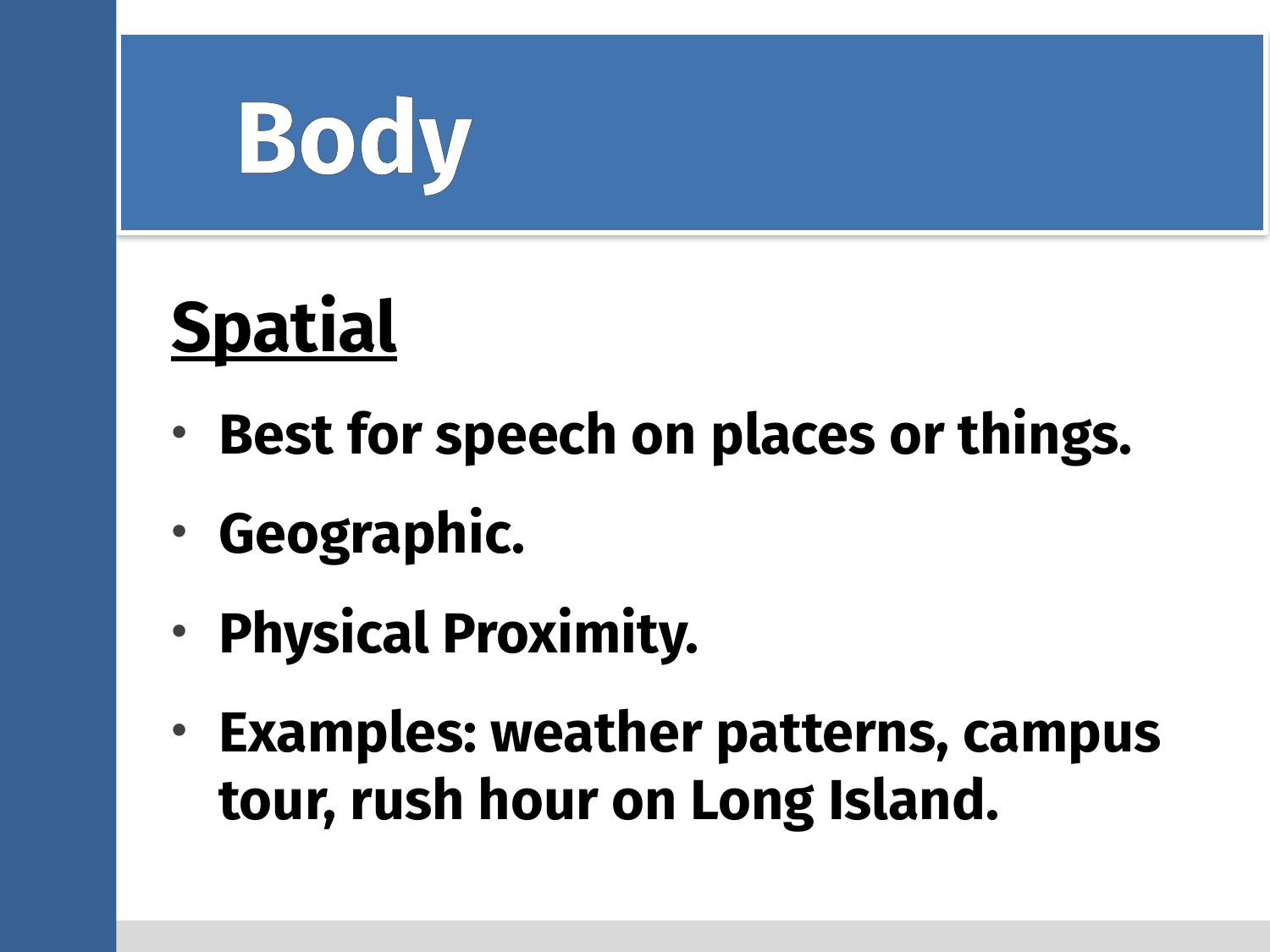

# Body
Spatial
Best for speech on places or things.
Geographic.
Physical Proximity.
Examples: weather patterns, campus tour, rush hour on Long Island.